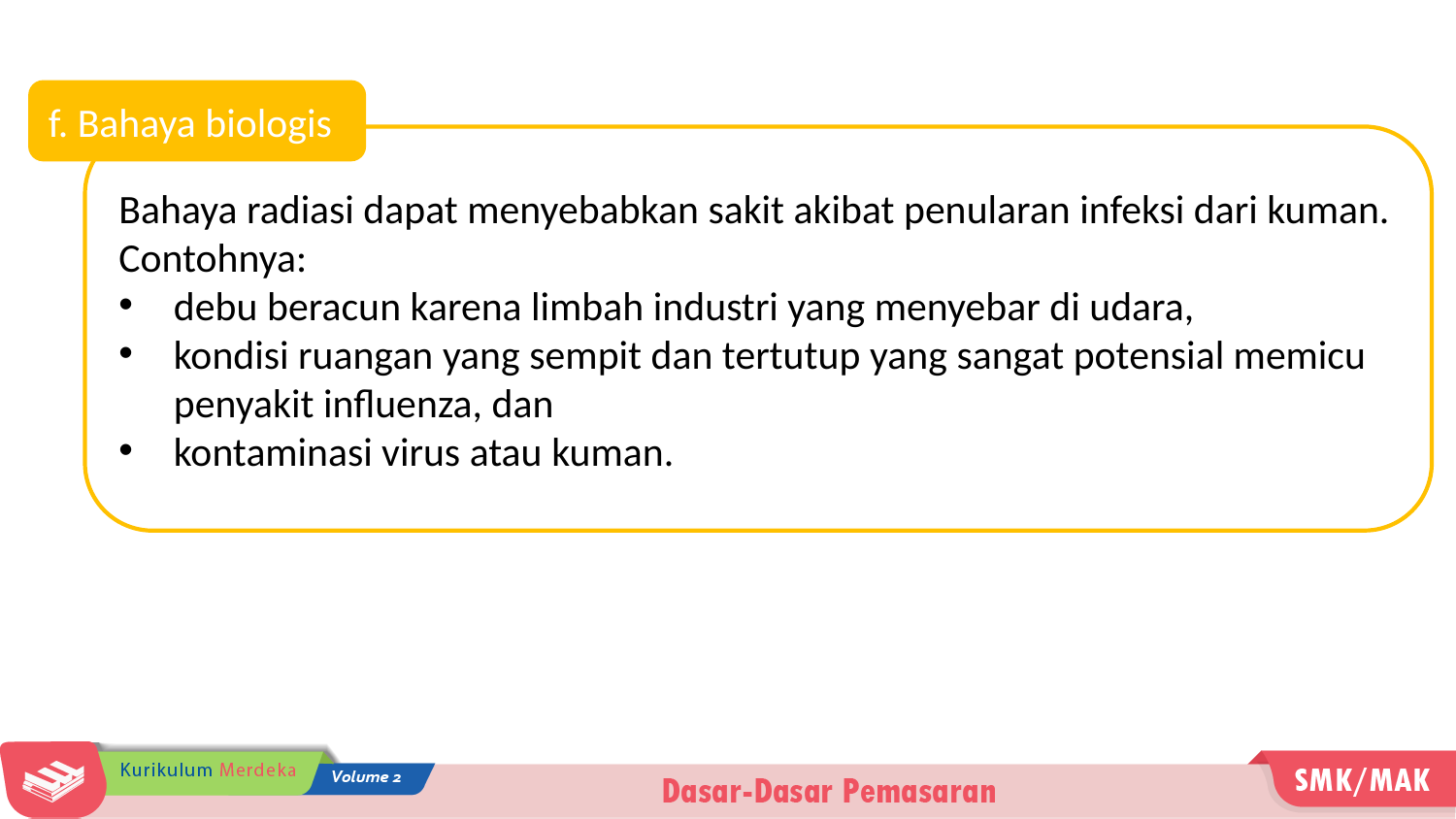

f. Bahaya biologis
Bahaya radiasi dapat menyebabkan sakit akibat penularan infeksi dari kuman. Contohnya:
debu beracun karena limbah industri yang menyebar di udara,
kondisi ruangan yang sempit dan tertutup yang sangat potensial memicu penyakit influenza, dan
kontaminasi virus atau kuman.